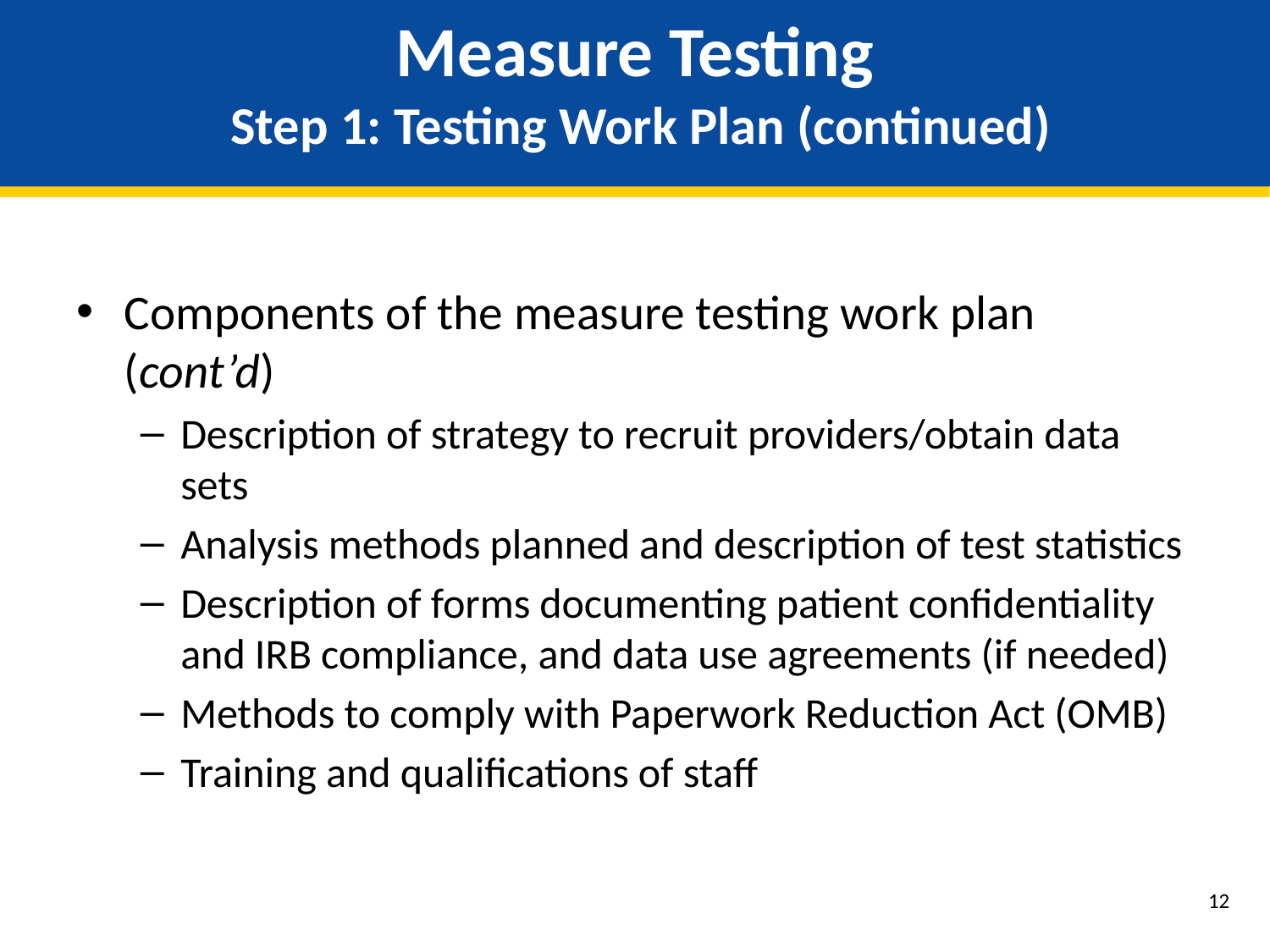

# Measure Testing Step 1: Testing Work Plan (continued)
Components of the measure testing work plan (cont’d)
Description of strategy to recruit providers/obtain data sets
Analysis methods planned and description of test statistics
Description of forms documenting patient confidentiality and IRB compliance, and data use agreements (if needed)
Methods to comply with Paperwork Reduction Act (OMB)
Training and qualifications of staff